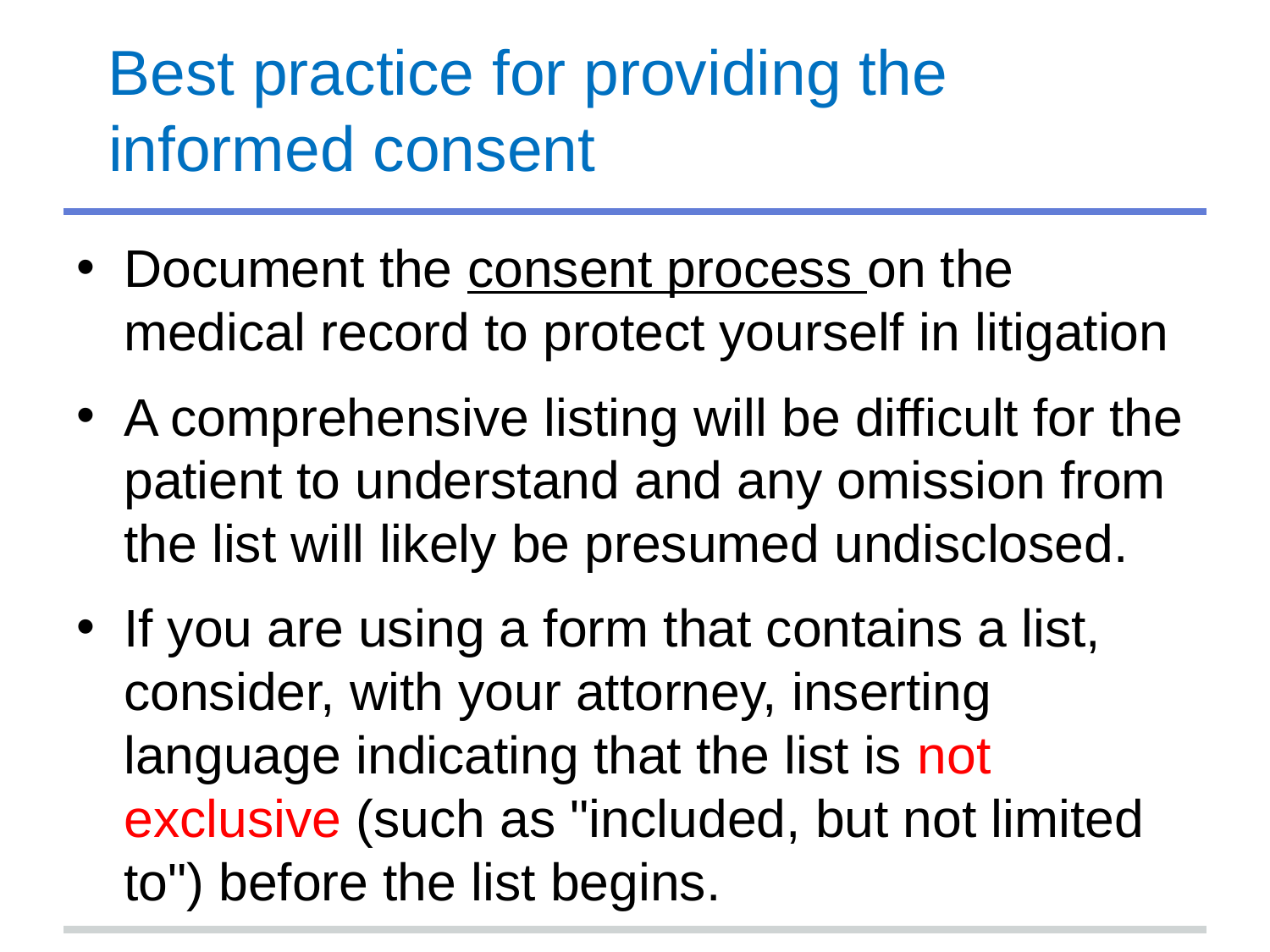

# Best practice for providing the informed consent
Document the consent process on the medical record to protect yourself in litigation
A comprehensive listing will be difficult for the patient to understand and any omission from the list will likely be presumed undisclosed.
If you are using a form that contains a list, consider, with your attorney, inserting language indicating that the list is not exclusive (such as "included, but not limited to") before the list begins.